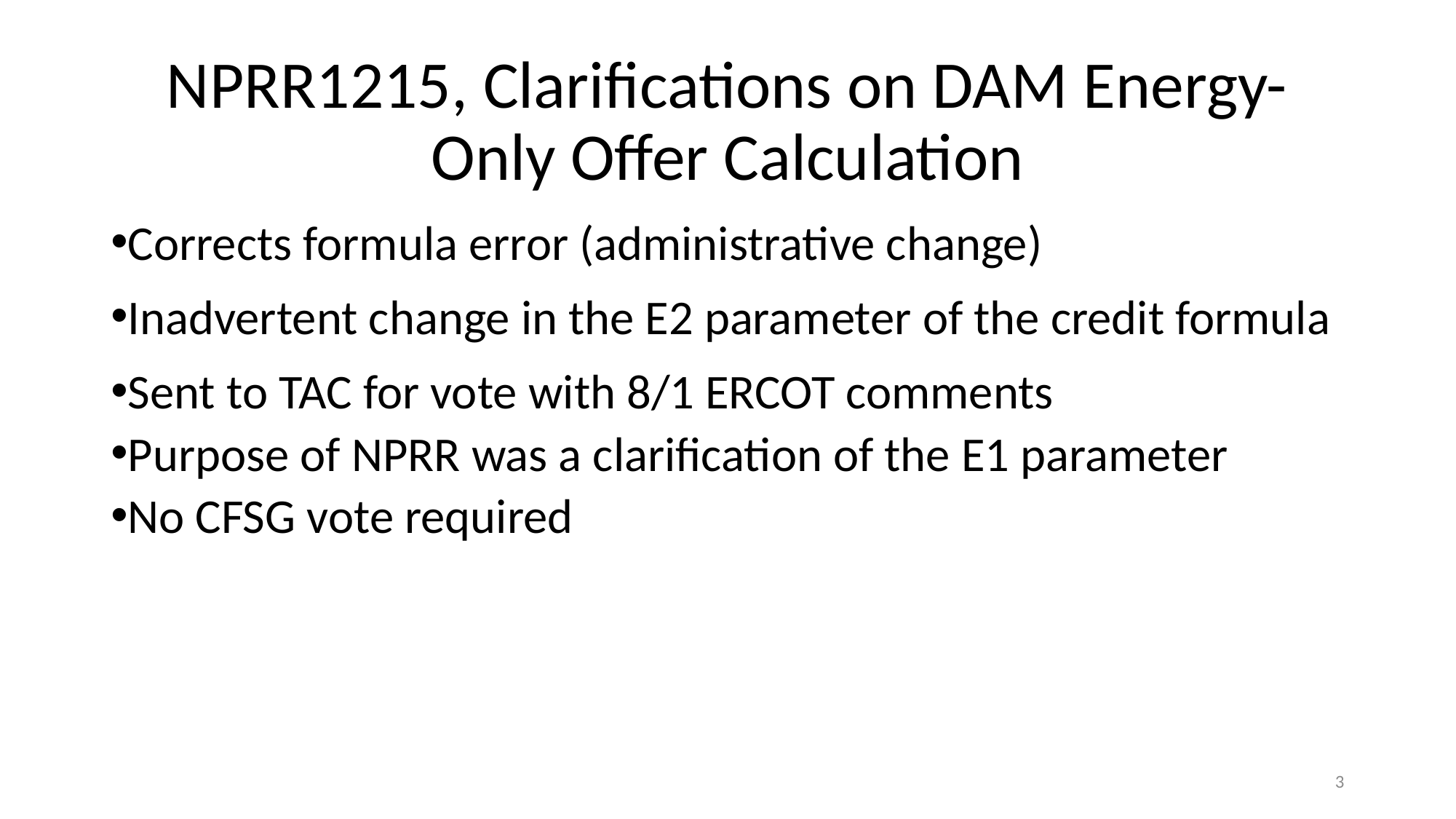

# NPRR1215, Clarifications on DAM Energy-Only Offer Calculation
Corrects formula error (administrative change)
Inadvertent change in the E2 parameter of the credit formula
Sent to TAC for vote with 8/1 ERCOT comments
Purpose of NPRR was a clarification of the E1 parameter
No CFSG vote required

3